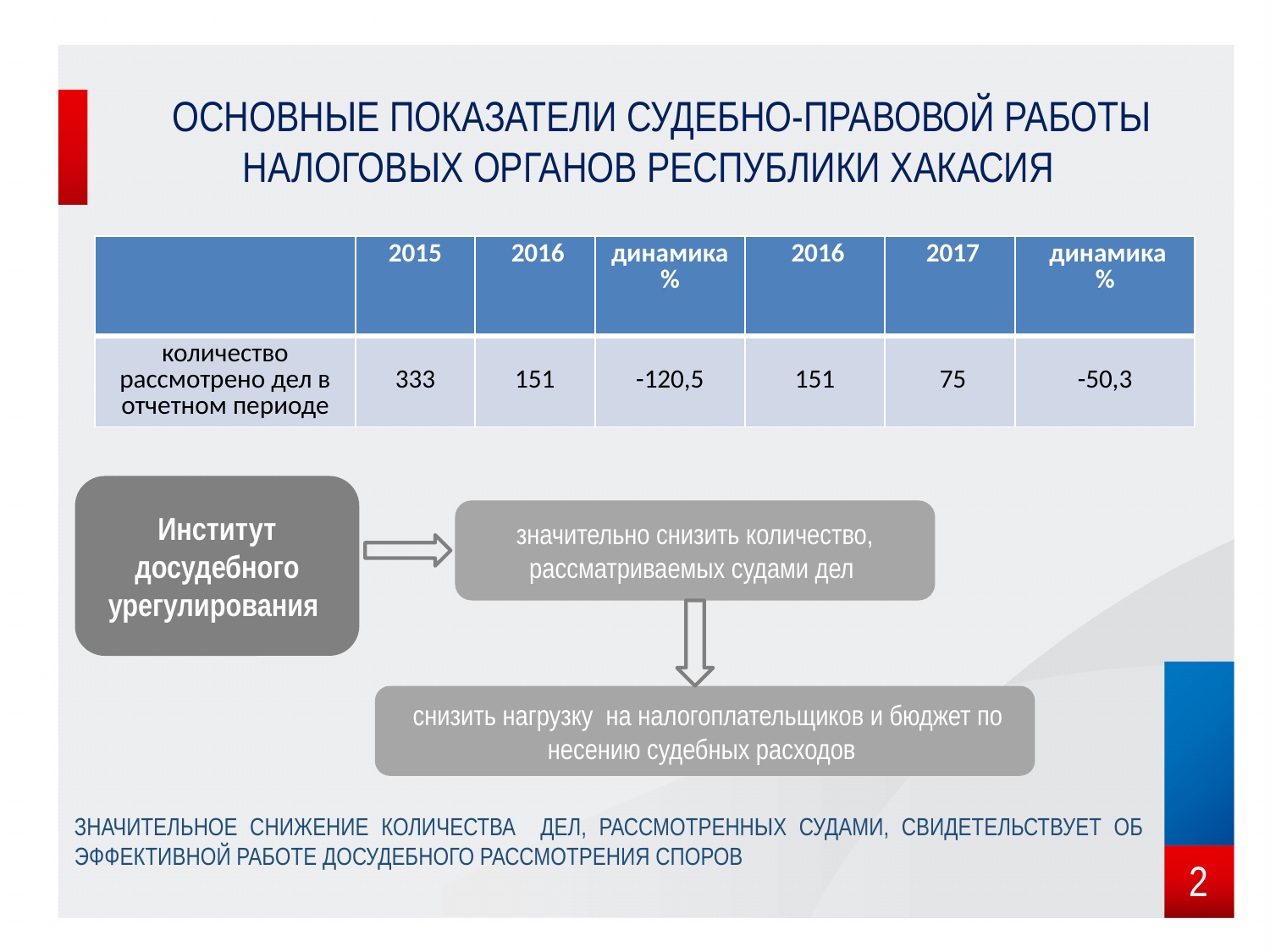

Основные показатели судебно-правовой работы налоговых органов Республики Хакасия
|  | 2015 | 2016 | динамика % | 2016 | 2017 | динамика % |
| --- | --- | --- | --- | --- | --- | --- |
| количество рассмотрено дел в отчетном периоде | 333 | 151 | -120,5 | 151 | 75 | -50,3 |
Институт досудебного урегулирования
значительно снизить количество, рассматриваемых судами дел

 снизить нагрузку  на налогоплательщиков и бюджет по несению судебных расходов
значительное снижение количества  дел, рассмотренных судами, свидетельствует об эффективной работе досудебного рассмотрения споров
2